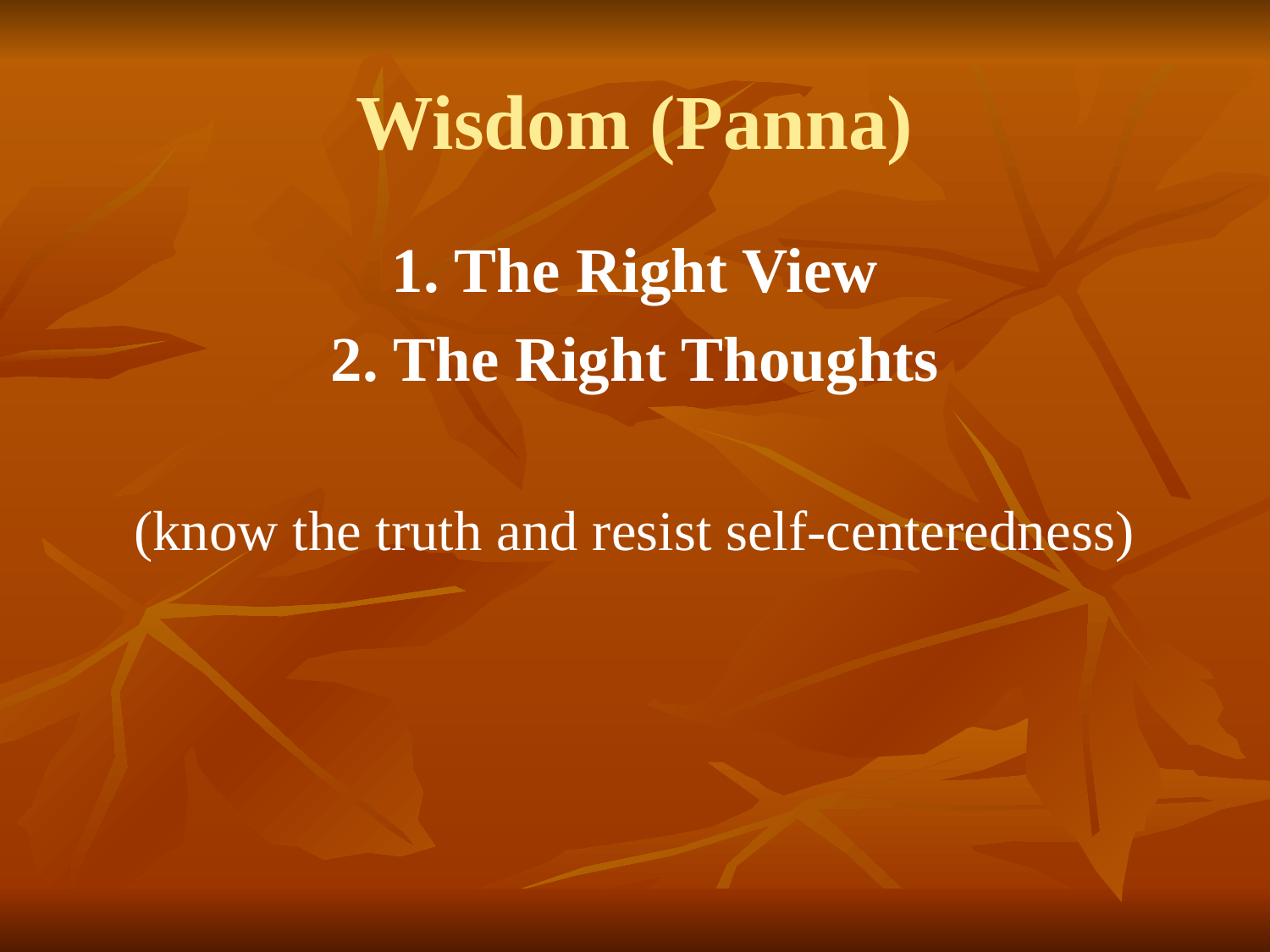

# Wisdom (Panna)
1. The Right View
2. The Right Thoughts

(know the truth and resist self-centeredness)